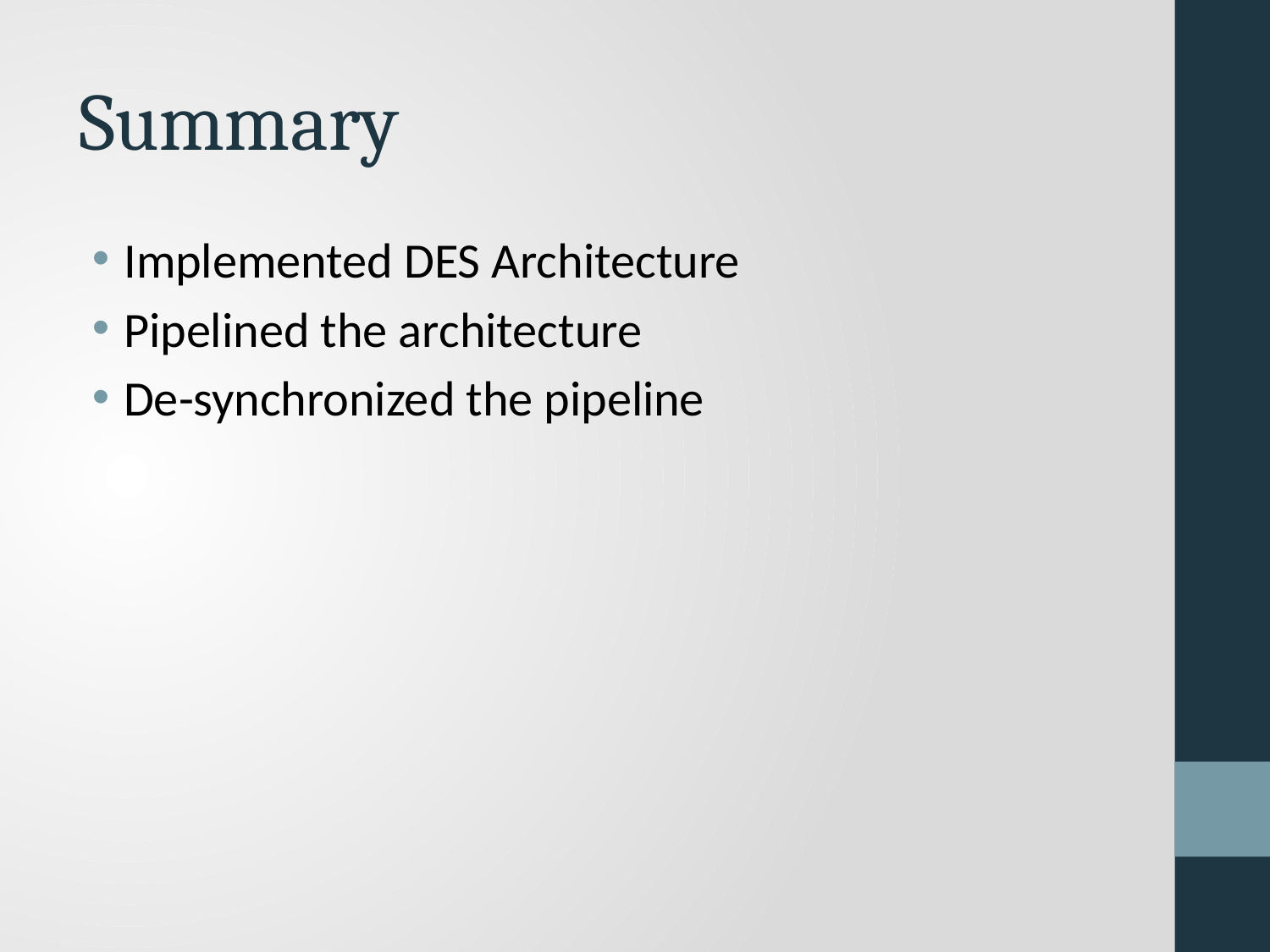

# Summary
Implemented DES Architecture
Pipelined the architecture
De-synchronized the pipeline